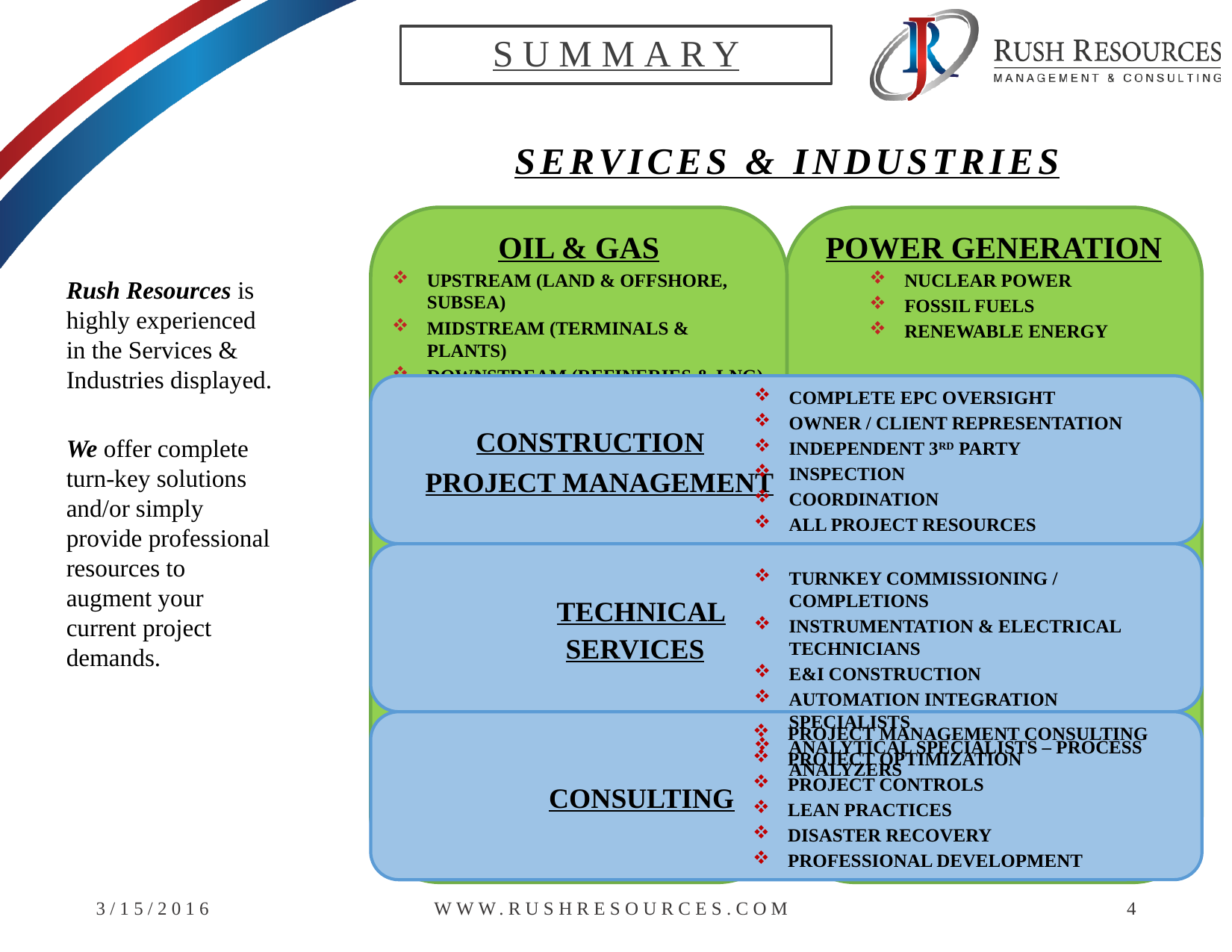

# SUMMARY
Services & Industries
Oil & Gas
Upstream (Land & Offshore, Subsea)
Midstream (Terminals & Plants)
Downstream (Refineries & LNG)
Petrochemical

Power Generation
Nuclear Power
Fossil Fuels
Renewable Energy

Rush Resources is highly experienced in the Services & Industries displayed.

We offer complete turn-key solutions and/or simply provide professional resources to augment your current project demands.
           Construction
     Project Management
	       Technical
	         Services
	      Consulting
Complete EPC Oversight
Owner / Client Representation
Independent 3rd Party
Inspection
Coordination
All Project Resources
Turnkey Commissioning / Completions
Instrumentation & Electrical Technicians
E&I Construction
Automation Integration Specialists
Analytical Specialists – Process Analyzers
Project Management Consulting
Project Optimization
Project Controls
Lean Practices
Disaster Recovery
Professional Development
3/15/2016
WWW.RUSHRESOURCES.COM
4